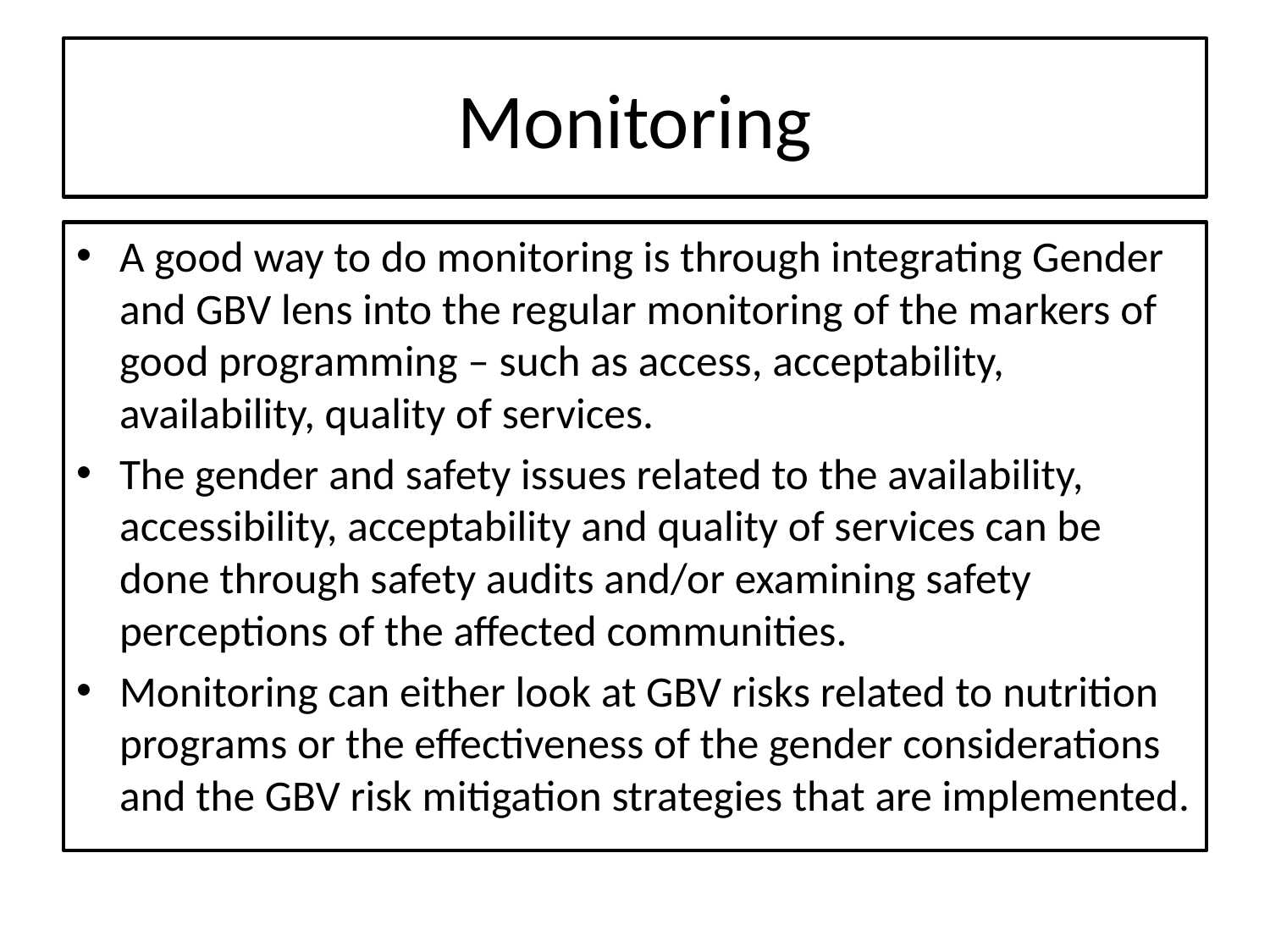

# Monitoring
A good way to do monitoring is through integrating Gender and GBV lens into the regular monitoring of the markers of good programming – such as access, acceptability, availability, quality of services.
The gender and safety issues related to the availability, accessibility, acceptability and quality of services can be done through safety audits and/or examining safety perceptions of the affected communities.
Monitoring can either look at GBV risks related to nutrition programs or the effectiveness of the gender considerations and the GBV risk mitigation strategies that are implemented.